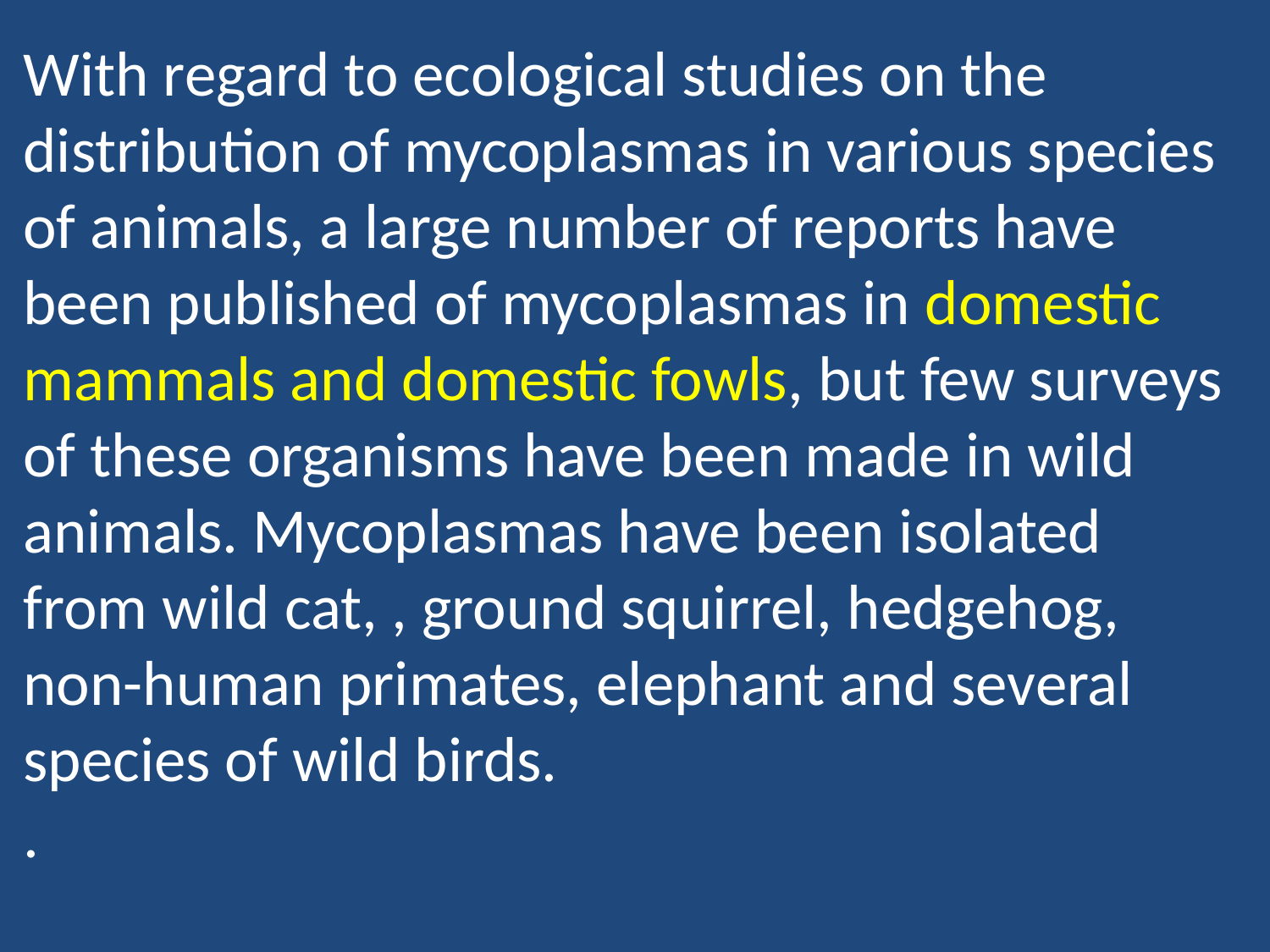

# With regard to ecological studies on the distribution of mycoplasmas in various species of animals, a large number of reports have been published of mycoplasmas in domestic mammals and domestic fowls, but few surveys of these organisms have been made in wild animals. Mycoplasmas have been isolated from wild cat, , ground squirrel, hedgehog, non-human primates, elephant and several species of wild birds. .